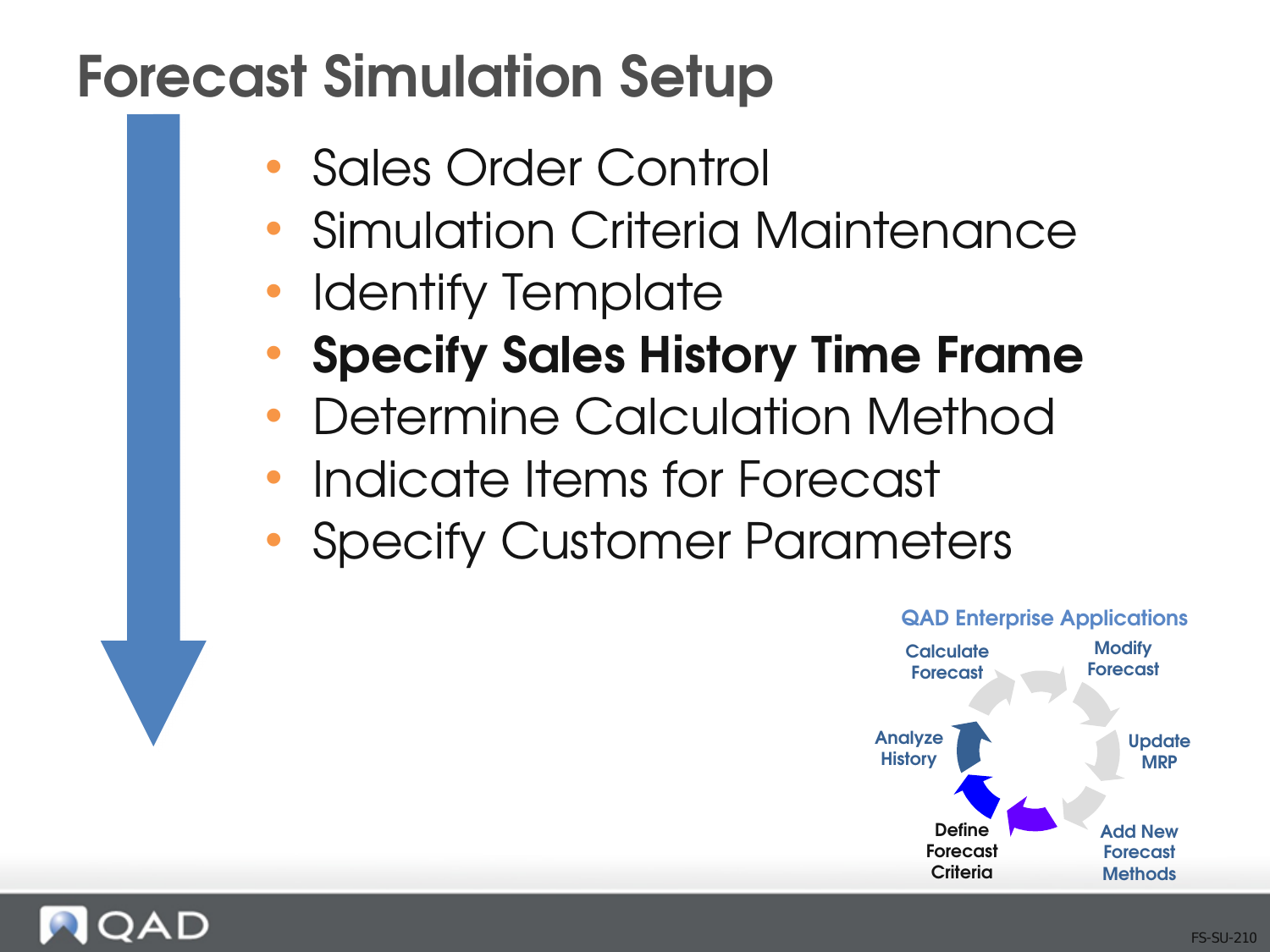

# Forecast Simulation Setup

Sales Order Control
Simulation Criteria Maintenance
Identify Template
Specify Sales History Time Frame
Determine Calculation Method
Indicate Items for Forecast
Specify Customer Parameters
QAD Enterprise Applications
Modify
Forecast
Calculate
Forecast

Analyze
History

Update
MRP

Define
Forecast
Criteria
Add New
Forecast
Methods
FS-SU-210